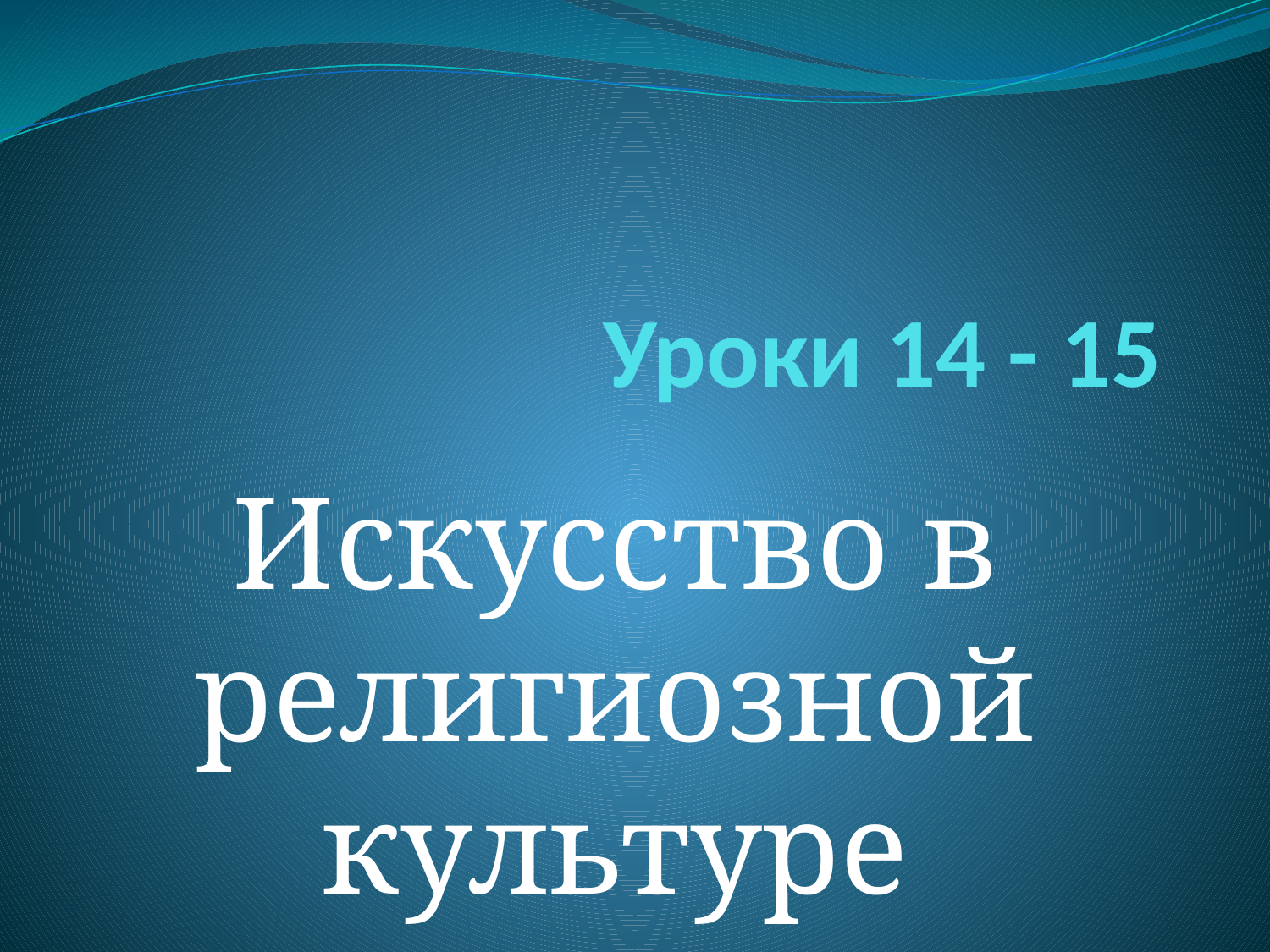

# Уроки 14 - 15
Искусство в религиозной культуре